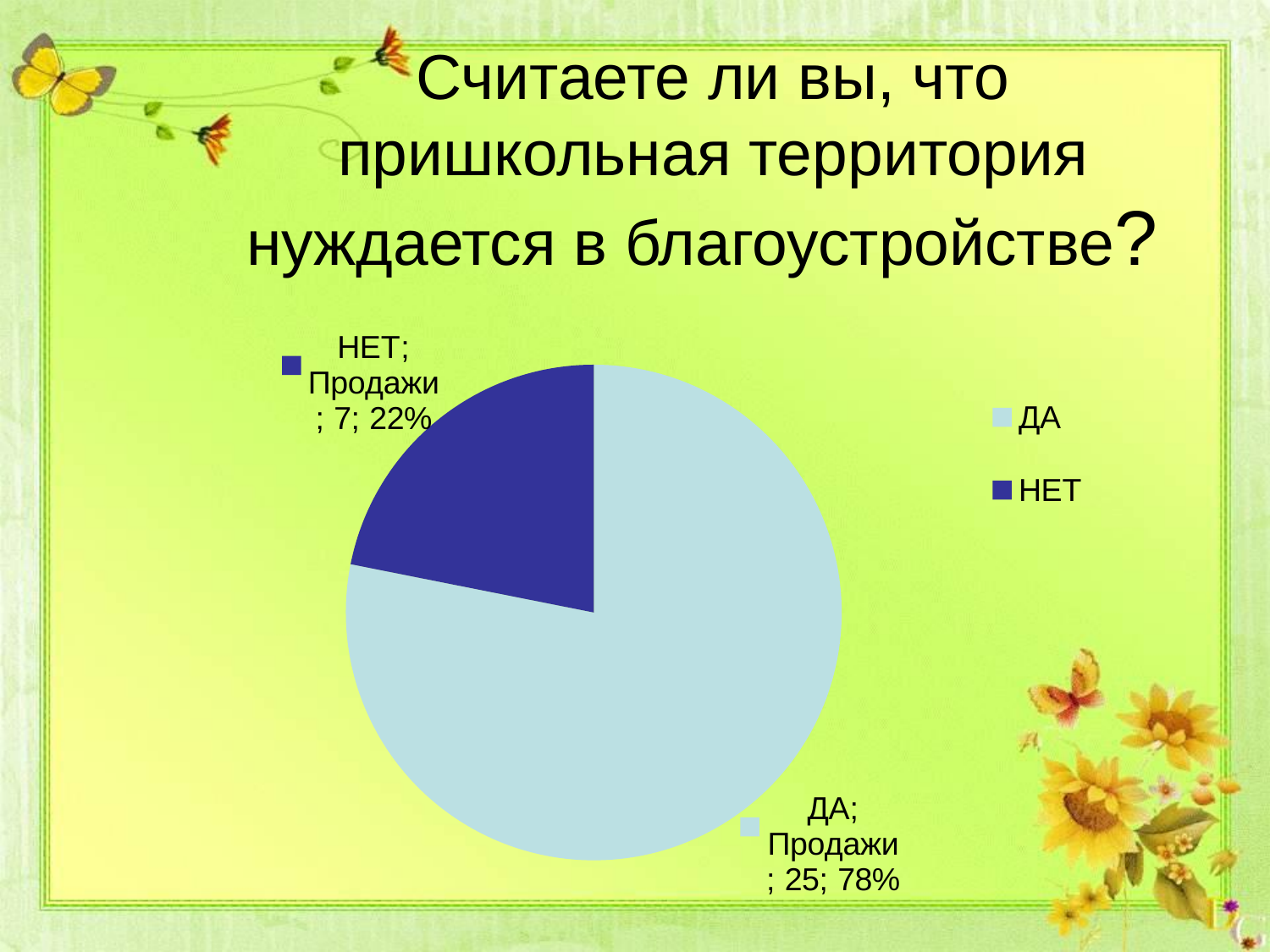

# Считаете ли вы, что пришкольная территория нуждается в благоустройстве?

### Chart

| Category | Продажи |
|---|---|
| ДА | 25.0 |
| НЕТ | 7.0 |